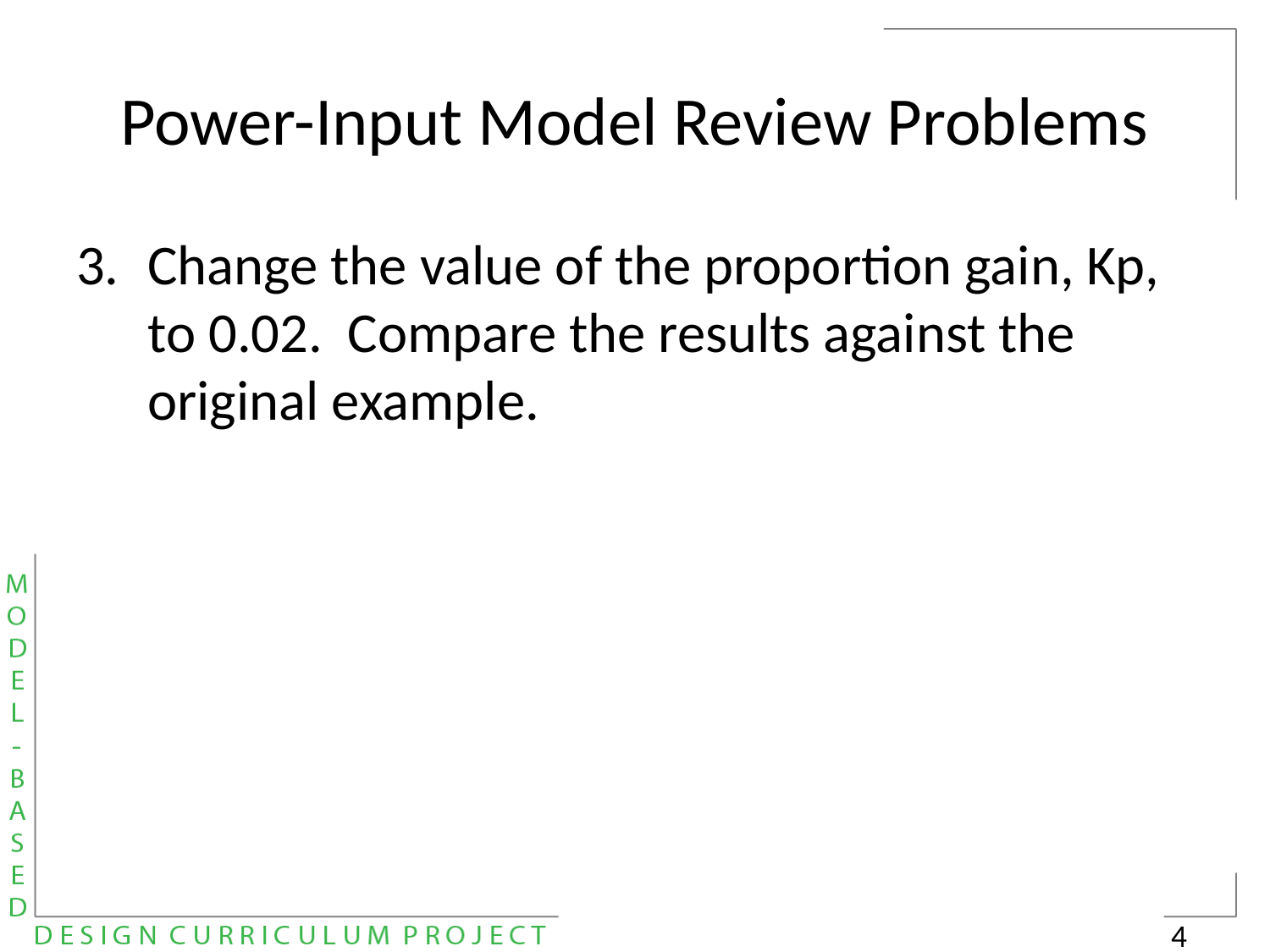

# Power-Input Model Review Problems
Change the value of the proportion gain, Kp, to 0.02.  Compare the results against the original example.